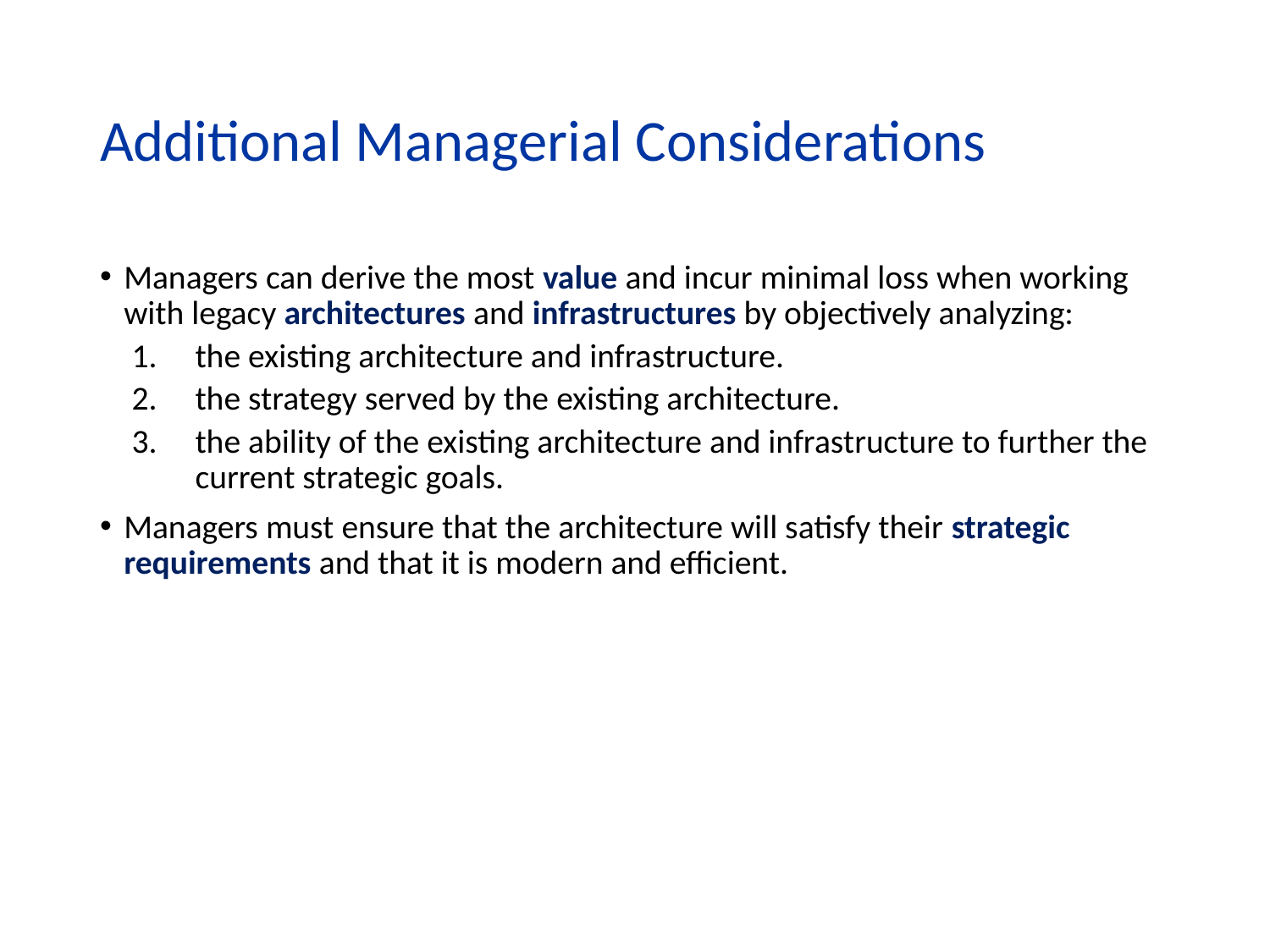

# Additional Managerial Considerations
Managers can derive the most value and incur minimal loss when working with legacy architectures and infrastructures by objectively analyzing:
the existing architecture and infrastructure.
the strategy served by the existing architecture.
the ability of the existing architecture and infrastructure to further the current strategic goals.
Managers must ensure that the architecture will satisfy their strategic requirements and that it is modern and efficient.